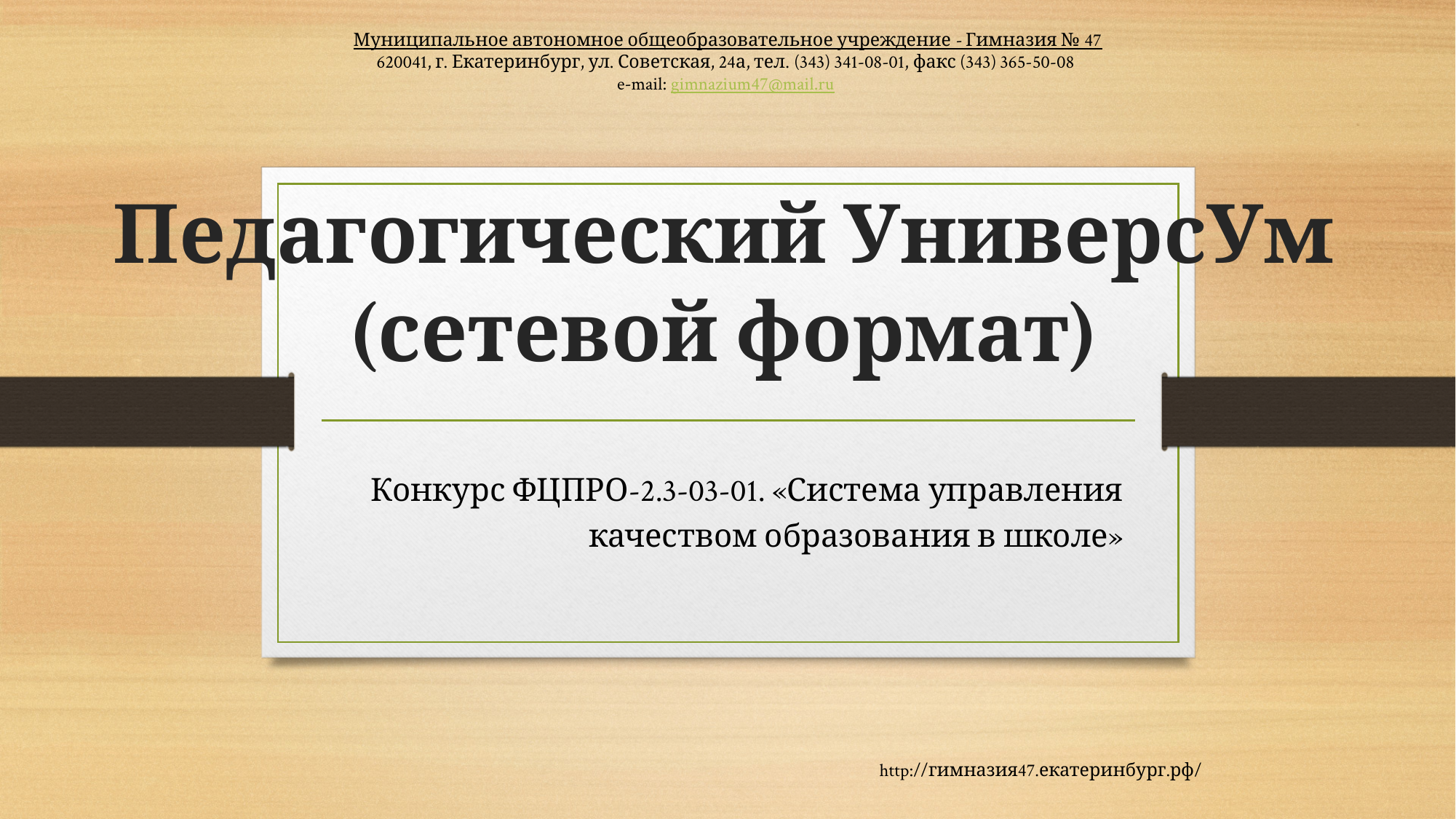

Муниципальное автономное общеобразовательное учреждение - Гимназия № 47
620041, г. Екатеринбург, ул. Советская, 24а, тел. (343) 341-08-01, факс (343) 365-50-08
e-mail: gimnazium47@mail.ru

# Педагогический УниверсУм (сетевой формат)
Конкурс ФЦПРО-2.3-03-01. «Система управления качеством образования в школе»
http://гимназия47.екатеринбург.рф/